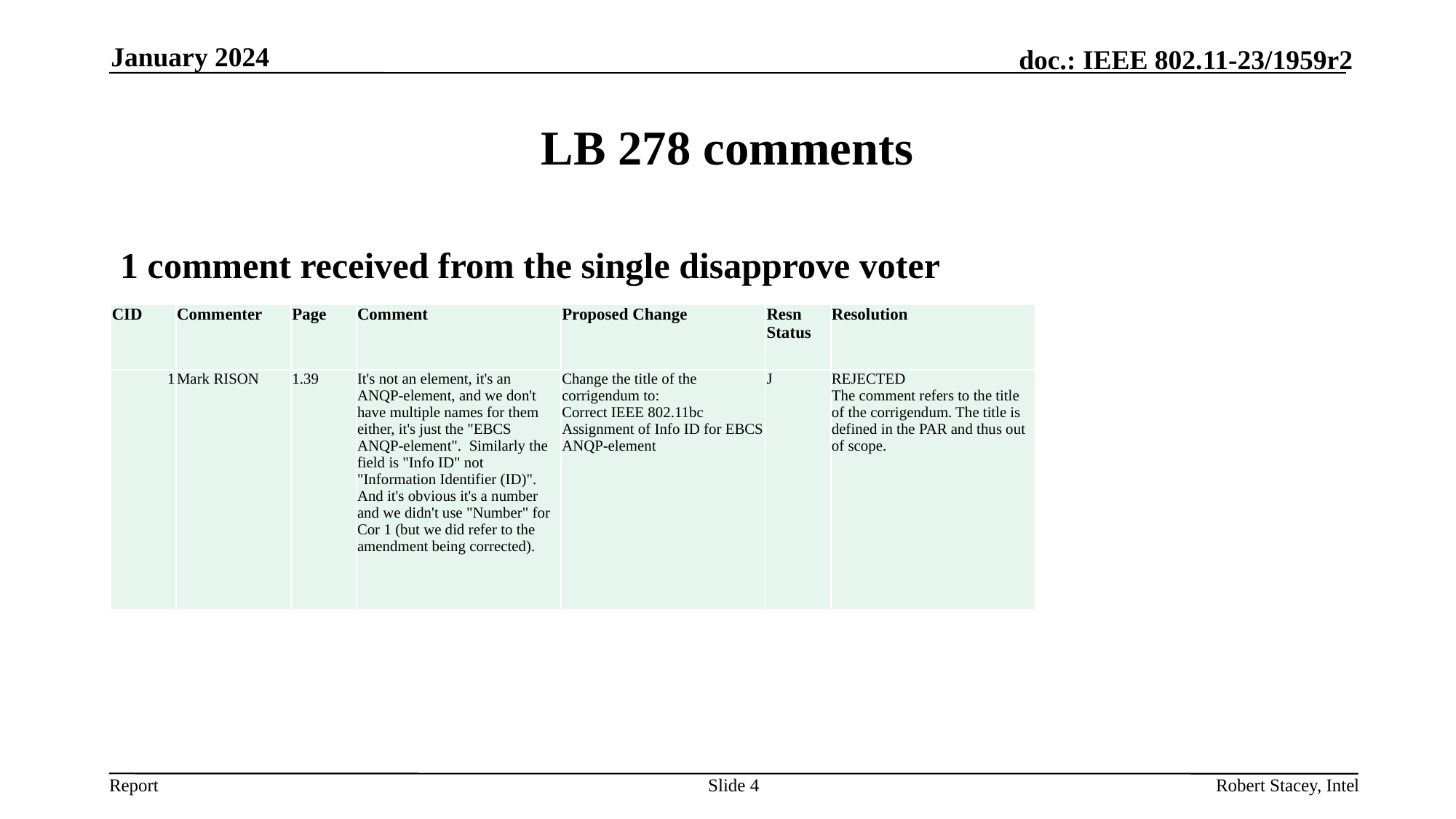

January 2024
# LB 278 comments
1 comment received from the single disapprove voter

| CID | Commenter | Page | Comment | Proposed Change | Resn Status | Resolution |
| --- | --- | --- | --- | --- | --- | --- |
| 1 | Mark RISON | 1.39 | It's not an element, it's an ANQP-element, and we don't have multiple names for them either, it's just the "EBCS ANQP-element". Similarly the field is "Info ID" not "Information Identifier (ID)". And it's obvious it's a number and we didn't use "Number" for Cor 1 (but we did refer to the amendment being corrected). | Change the title of the corrigendum to: Correct IEEE 802.11bc Assignment of Info ID for EBCS ANQP-element | J | REJECTED The comment refers to the title of the corrigendum. The title is defined in the PAR and thus out of scope. |
Slide 4
Robert Stacey, Intel